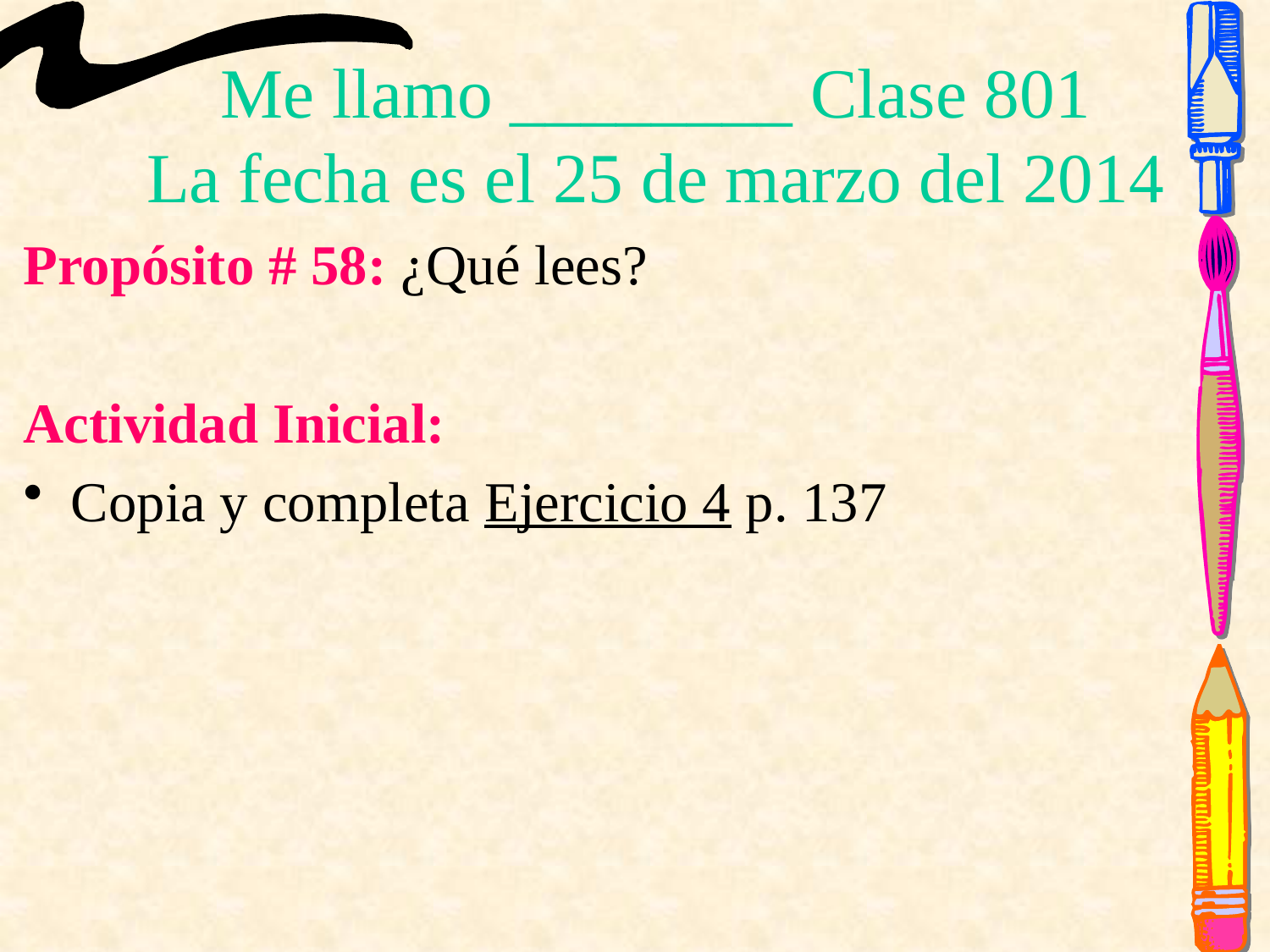

# Me llamo ________ Clase 801 La fecha es el 25 de marzo del 2014
Propósito # 58: ¿Qué lees?

Actividad Inicial:
Copia y completa Ejercicio 4 p. 137